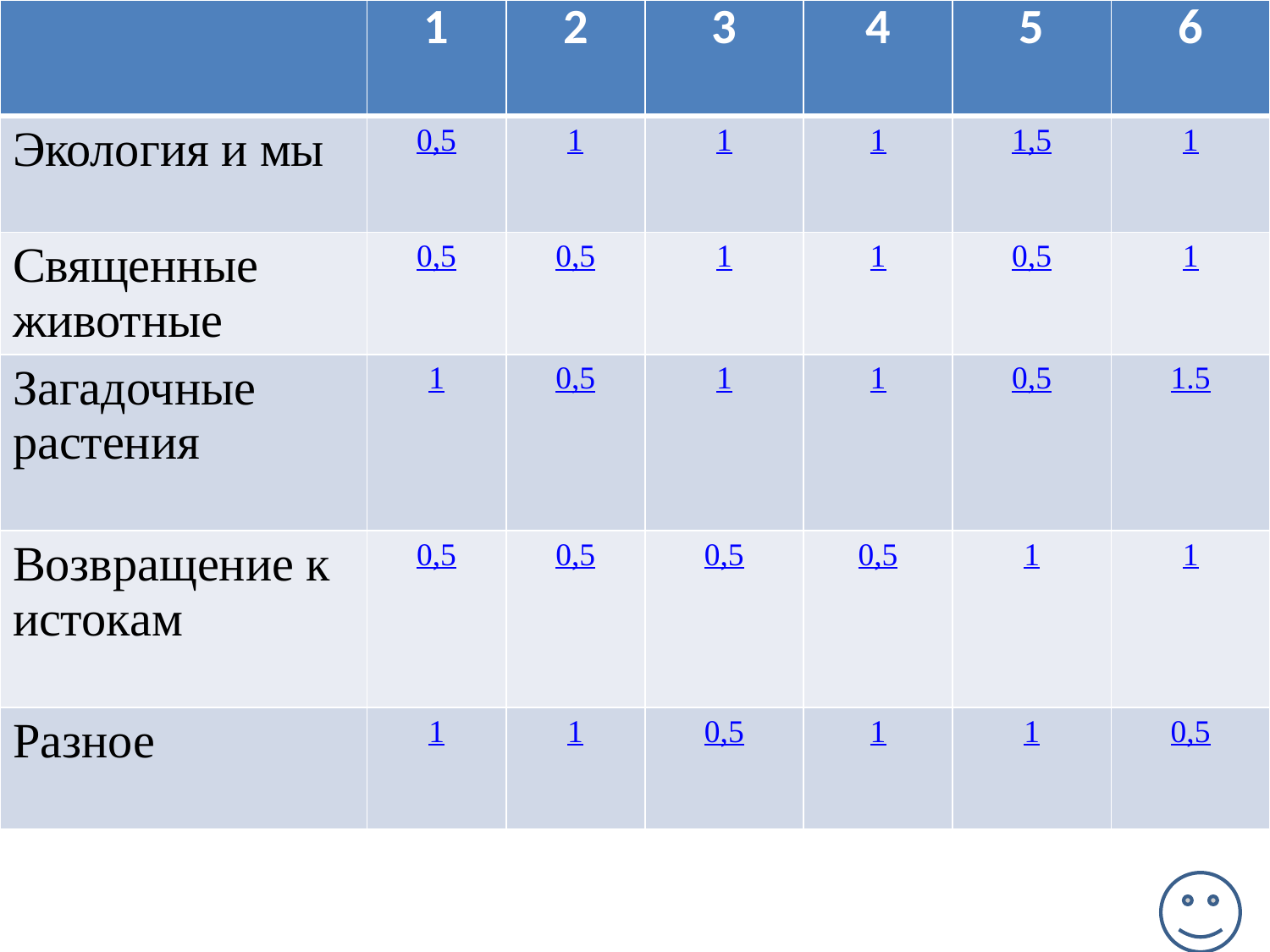

|  | 1 | 2 | 3 | 4 | 5 | 6 |
| --- | --- | --- | --- | --- | --- | --- |
| Экология и мы | 0,5 | 1 | 1 | 1 | 1,5 | 1 |
| Священные животные | 0,5 | 0,5 | 1 | 1 | 0,5 | 1 |
| Загадочные растения | 1 | 0,5 | 1 | 1 | 0,5 | 1.5 |
| Возвращение к истокам | 0,5 | 0,5 | 0,5 | 0,5 | 1 | 1 |
| Разное | 1 | 1 | 0,5 | 1 | 1 | 0,5 |
#